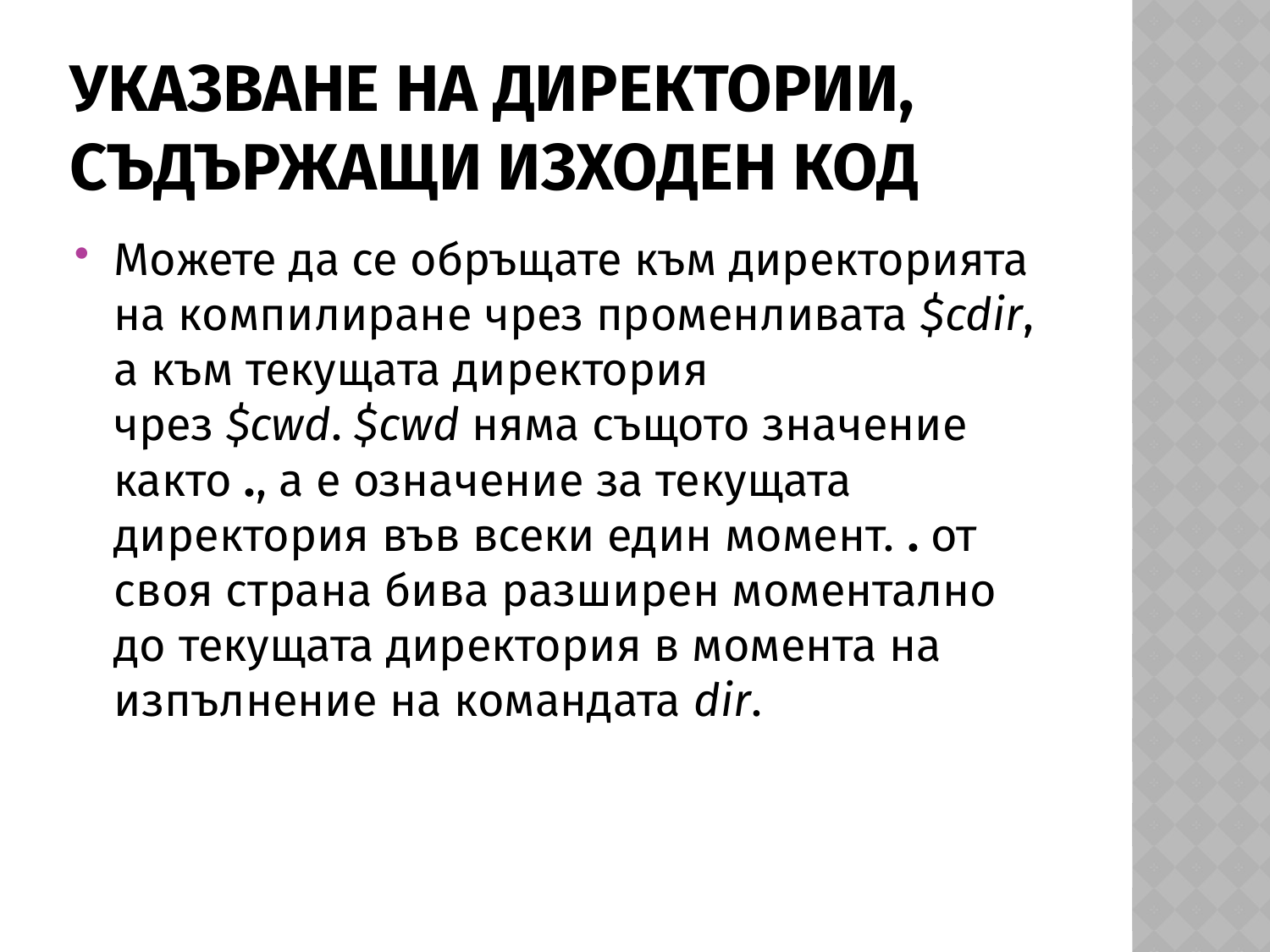

# Указване на директории, съдържащи изходен код
Можете да се обръщате към директорията на компилиране чрез променливата $cdir, а към текущата директория чрез $cwd. $cwd няма същото значение както ., а е означение за текущата директория във всеки един момент. . от своя страна бива разширен моментално до текущата директория в момента на изпълнение на командата dir.